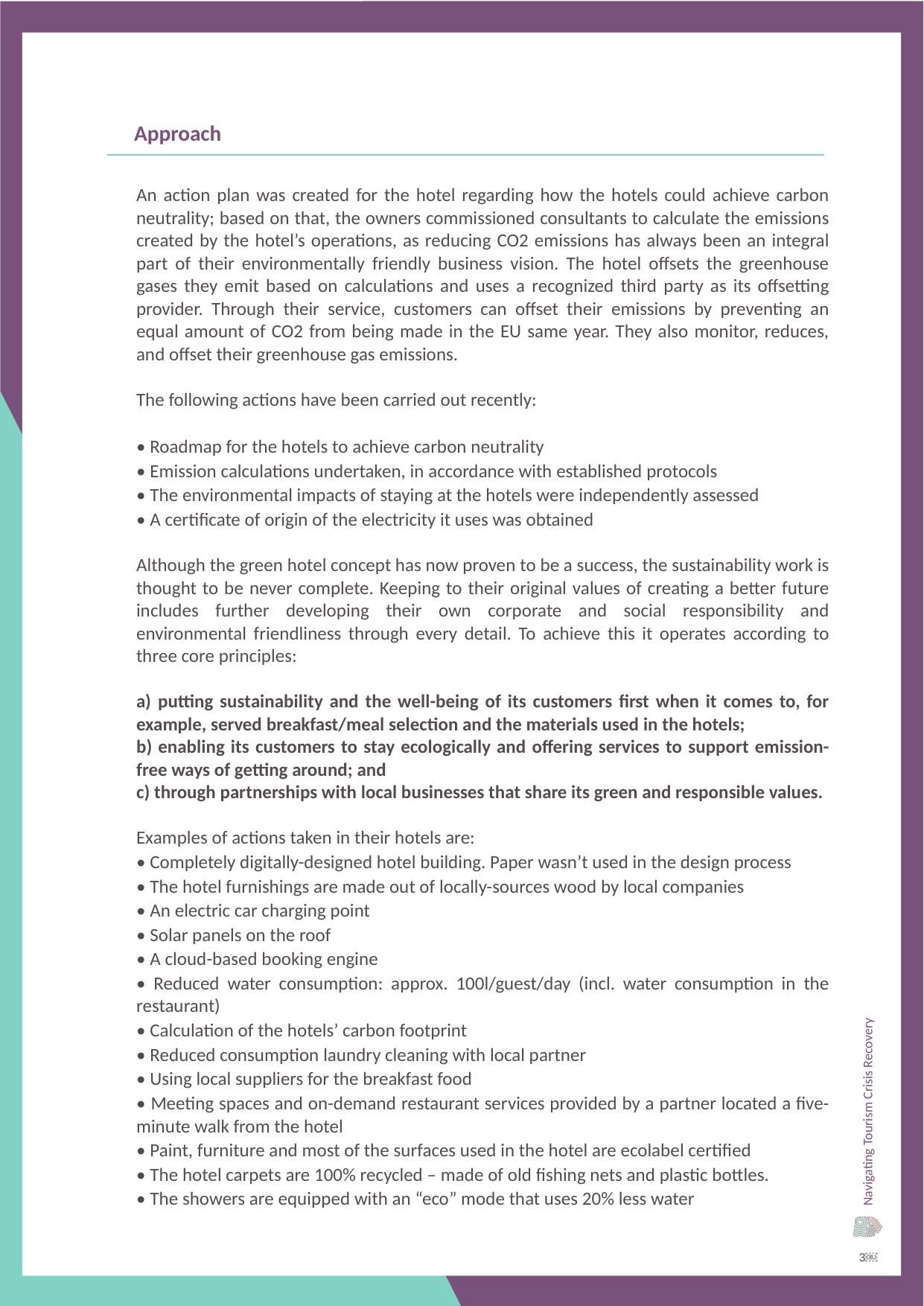

Approach
An action plan was created for the hotel regarding how the hotels could achieve carbon neutrality; based on that, the owners commissioned consultants to calculate the emissions created by the hotel’s operations, as reducing CO2 emissions has always been an integral part of their environmentally friendly business vision. The hotel offsets the greenhouse gases they emit based on calculations and uses a recognized third party as its offsetting provider. Through their service, customers can offset their emissions by preventing an equal amount of CO2 from being made in the EU same year. They also monitor, reduces, and offset their greenhouse gas emissions.

The following actions have been carried out recently:

• Roadmap for the hotels to achieve carbon neutrality
• Emission calculations undertaken, in accordance with established protocols
• The environmental impacts of staying at the hotels were independently assessed
• A certificate of origin of the electricity it uses was obtained

Although the green hotel concept has now proven to be a success, the sustainability work is thought to be never complete. Keeping to their original values of creating a better future includes further developing their own corporate and social responsibility and environmental friendliness through every detail. To achieve this it operates according to three core principles:

a) putting sustainability and the well-being of its customers first when it comes to, for example, served breakfast/meal selection and the materials used in the hotels;
b) enabling its customers to stay ecologically and offering services to support emission-free ways of getting around; and
c) through partnerships with local businesses that share its green and responsible values.

Examples of actions taken in their hotels are:
• Completely digitally-designed hotel building. Paper wasn’t used in the design process
• The hotel furnishings are made out of locally-sources wood by local companies
• An electric car charging point
• Solar panels on the roof
• A cloud-based booking engine
• Reduced water consumption: approx. 100l/guest/day (incl. water consumption in the restaurant)
• Calculation of the hotels’ carbon footprint
• Reduced consumption laundry cleaning with local partner
• Using local suppliers for the breakfast food
• Meeting spaces and on-demand restaurant services provided by a partner located a five-minute walk from the hotel
• Paint, furniture and most of the surfaces used in the hotel are ecolabel certified
• The hotel carpets are 100% recycled – made of old fishing nets and plastic bottles.
• The showers are equipped with an “eco” mode that uses 20% less water